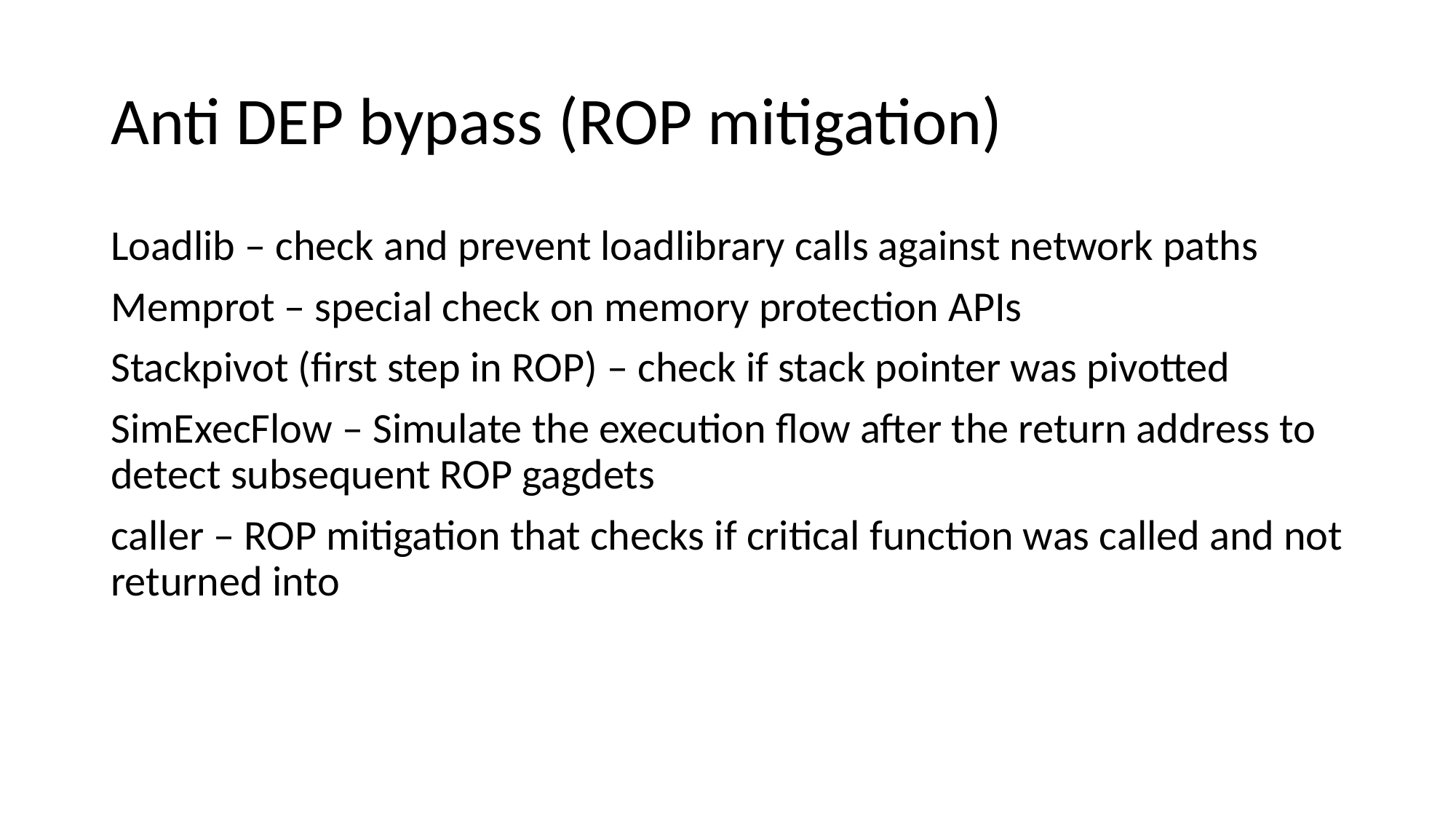

# Anti DEP bypass (ROP mitigation)
Loadlib – check and prevent loadlibrary calls against network paths
Memprot – special check on memory protection APIs
Stackpivot (first step in ROP) – check if stack pointer was pivotted
SimExecFlow – Simulate the execution flow after the return address to detect subsequent ROP gagdets
caller – ROP mitigation that checks if critical function was called and not returned into